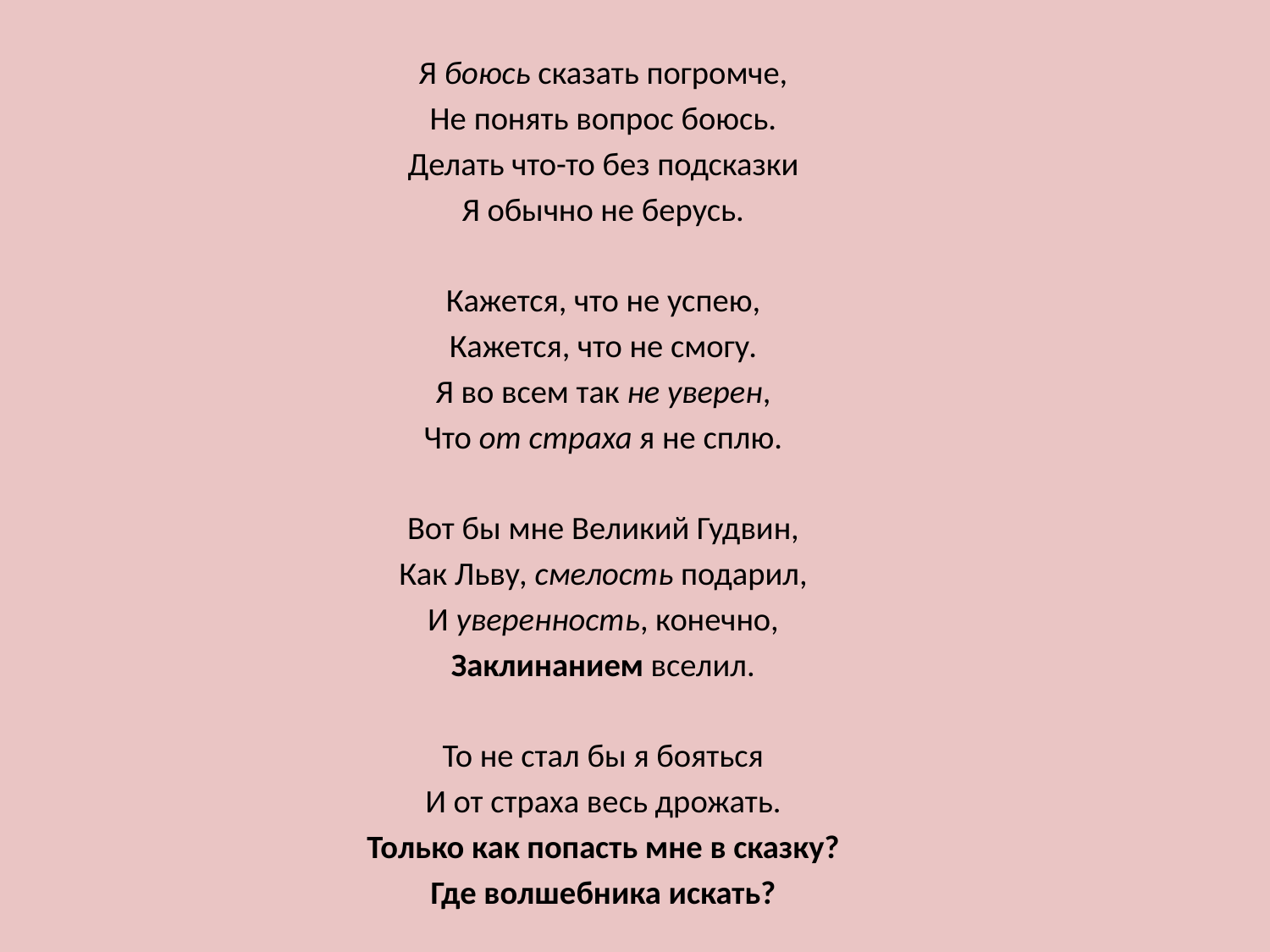

Я боюсь сказать погромче,
Не понять вопрос боюсь.
Делать что-то без подсказки
Я обычно не берусь.

Кажется, что не успею,
Кажется, что не смогу.
Я во всем так не уверен,
Что от страха я не сплю.

Вот бы мне Великий Гудвин,
Как Льву, смелость подарил,
И уверенность, конечно,
Заклинанием вселил.

То не стал бы я бояться
И от страха весь дрожать.
Только как попасть мне в сказку?
Где волшебника искать?